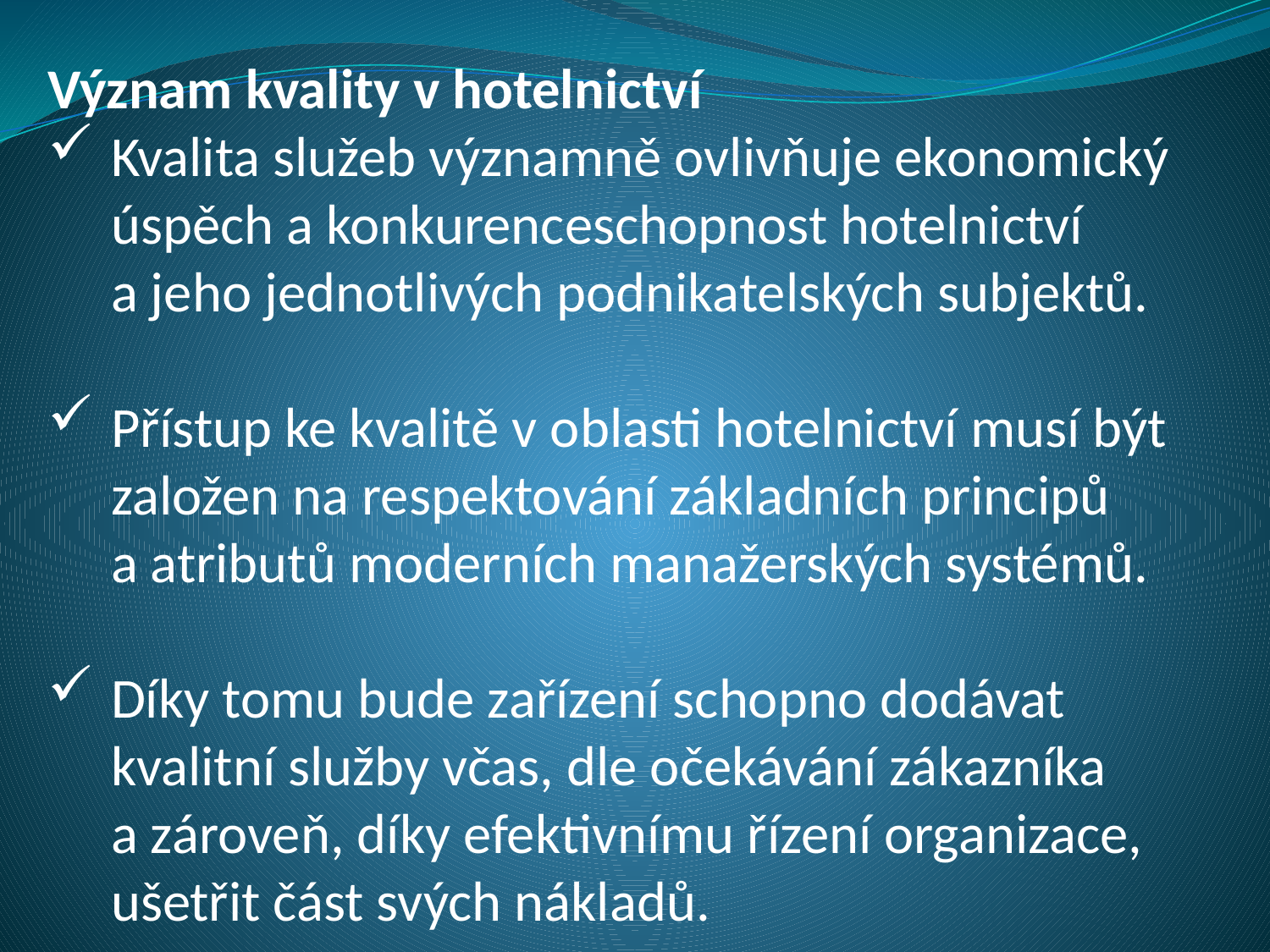

Význam kvality v hotelnictví
Kvalita služeb významně ovlivňuje ekonomický úspěch a konkurenceschopnost hotelnictví
a jeho jednotlivých podnikatelských subjektů.

Přístup ke kvalitě v oblasti hotelnictví musí být založen na respektování základních principů
a atributů moderních manažerských systémů.

Díky tomu bude zařízení schopno dodávat kvalitní služby včas, dle očekávání zákazníka
a zároveň, díky efektivnímu řízení organizace, ušetřit část svých nákladů.